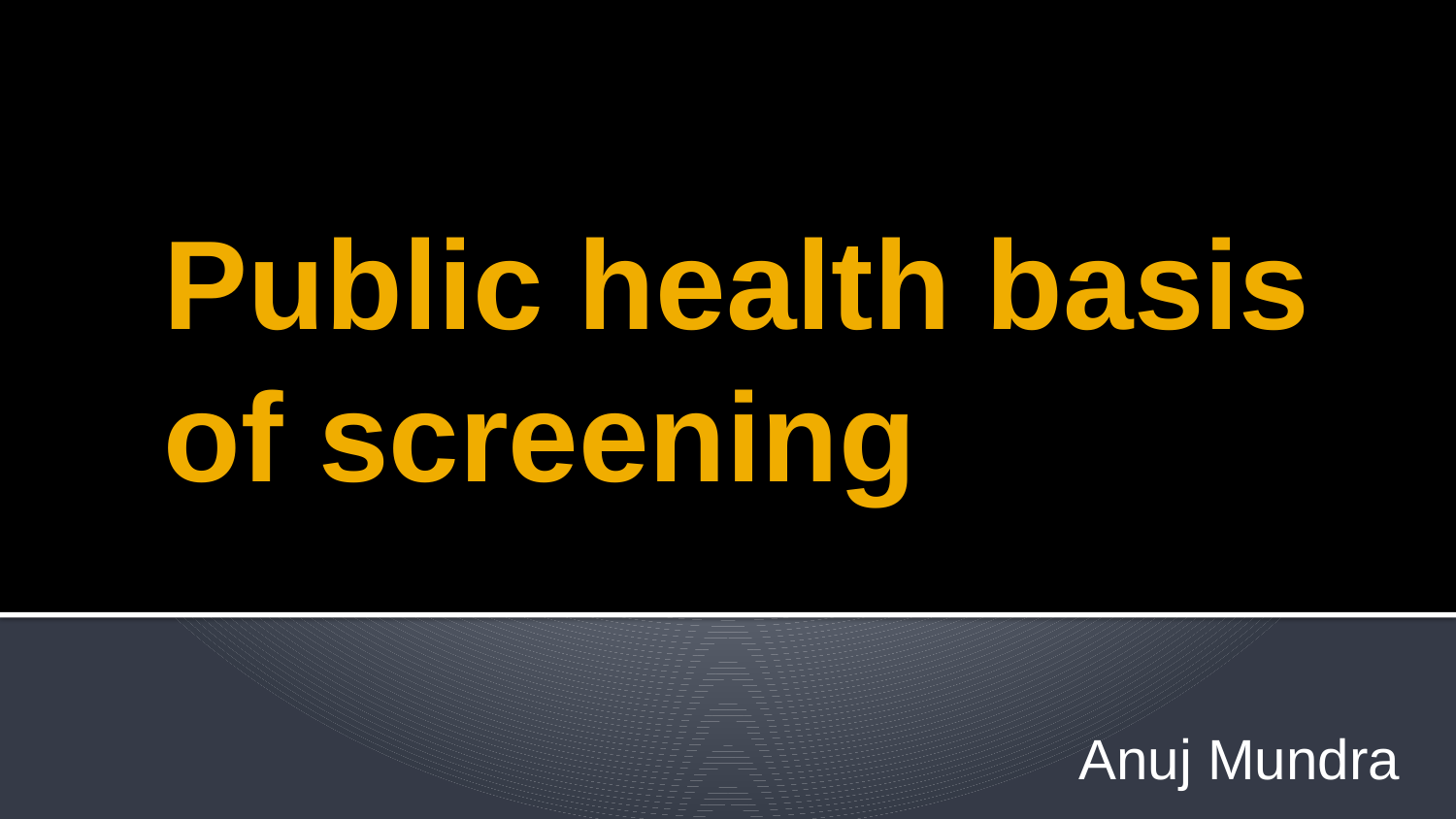

# Public health basis of screening
Anuj Mundra